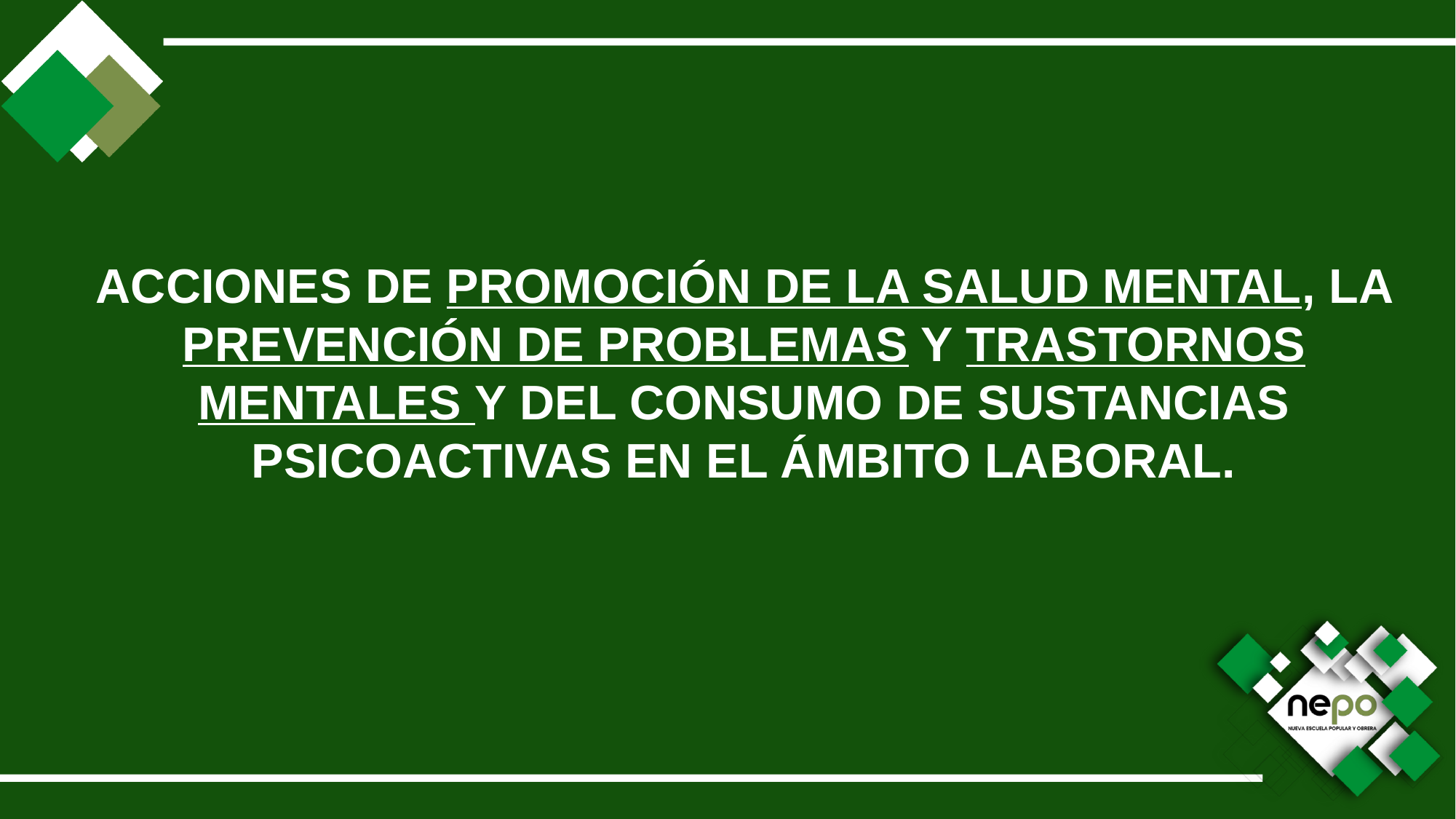

ACCIONES DE PROMOCIÓN DE LA SALUD MENTAL, LA PREVENCIÓN DE PROBLEMAS Y TRASTORNOS MENTALES Y DEL CONSUMO DE SUSTANCIAS PSICOACTIVAS EN EL ÁMBITO LABORAL.